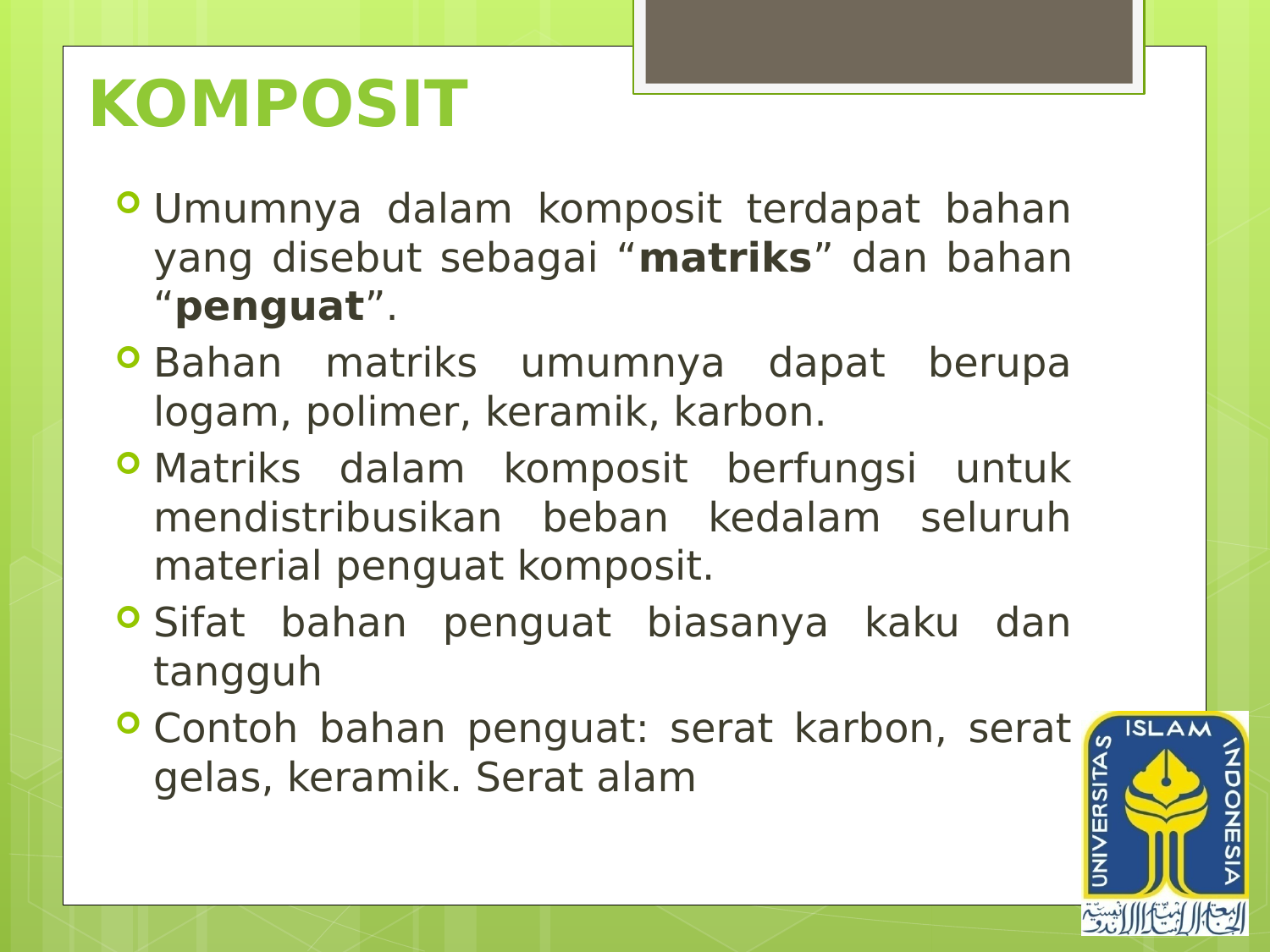

# komposit
Umumnya dalam komposit terdapat bahan yang disebut sebagai “matriks” dan bahan “penguat”.
Bahan matriks umumnya dapat berupa logam, polimer, keramik, karbon.
Matriks dalam komposit berfungsi untuk mendistribusikan beban kedalam seluruh material penguat komposit.
Sifat bahan penguat biasanya kaku dan tangguh
Contoh bahan penguat: serat karbon, serat gelas, keramik. Serat alam